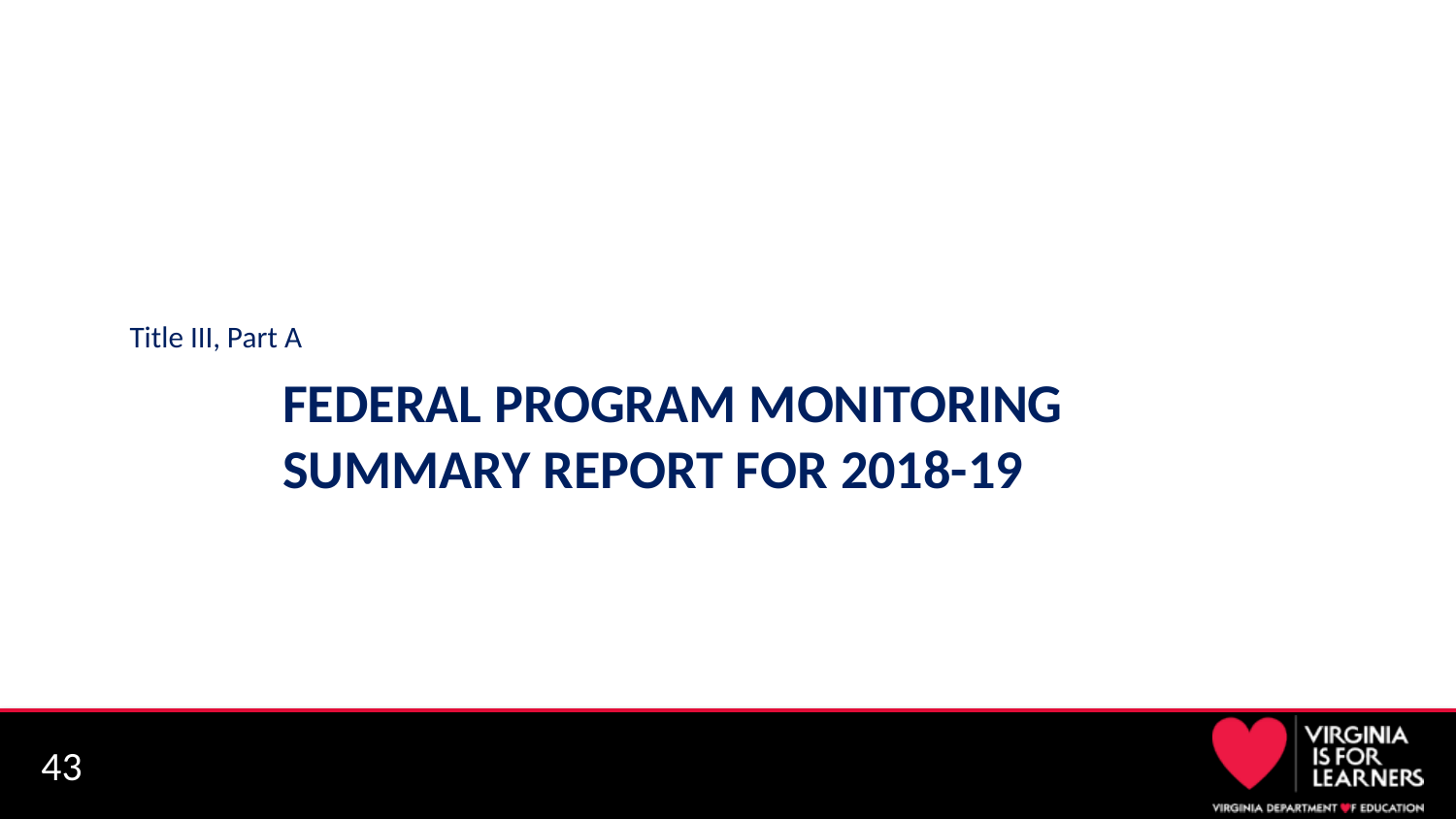

Title III, Part A
# Federal Program Monitoring Summary Report for 2018-19